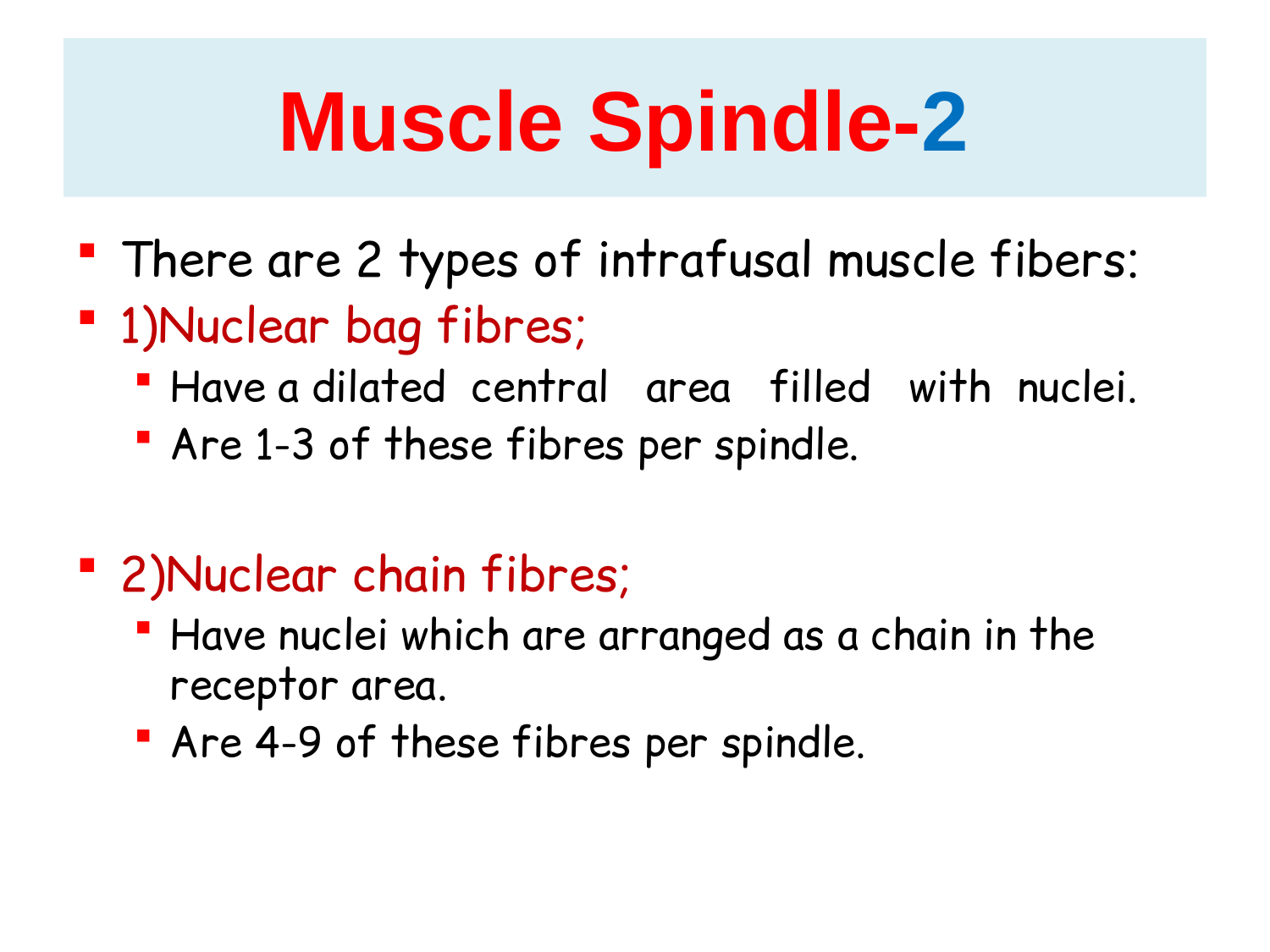

# Muscle Spindle-2
There are 2 types of intrafusal muscle fibers:
1)Nuclear bag fibres;
Have a dilated  central   area   filled   with  nuclei.
Are 1-3 of these fibres per spindle.

2)Nuclear chain fibres;
Have nuclei which are arranged as a chain in the receptor area.
Are 4-9 of these fibres per spindle.